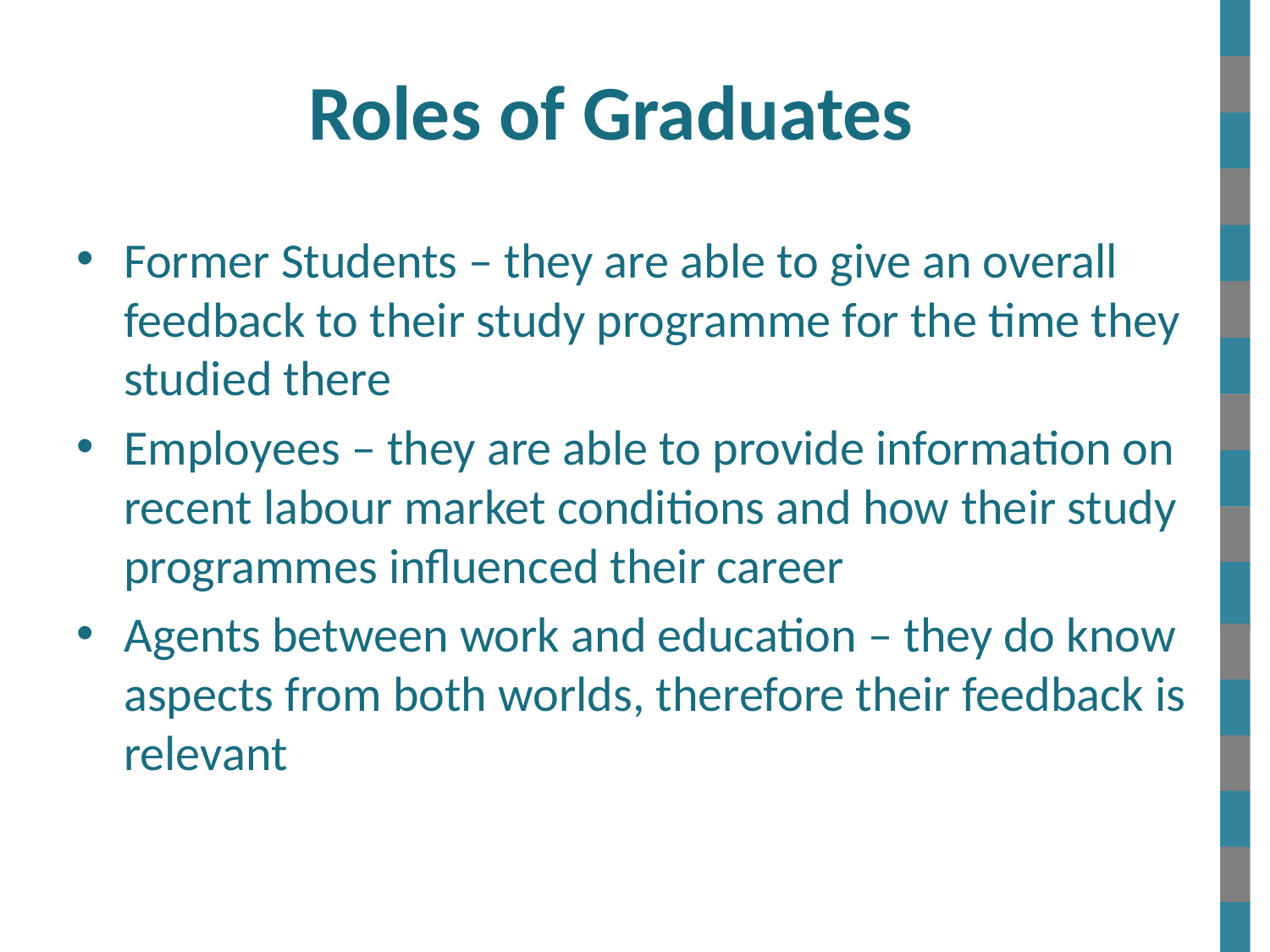

# Roles of Graduates
Former Students – they are able to give an overall feedback to their study programme for the time they studied there
Employees – they are able to provide information on recent labour market conditions and how their study programmes influenced their career
Agents between work and education – they do know aspects from both worlds, therefore their feedback is relevant